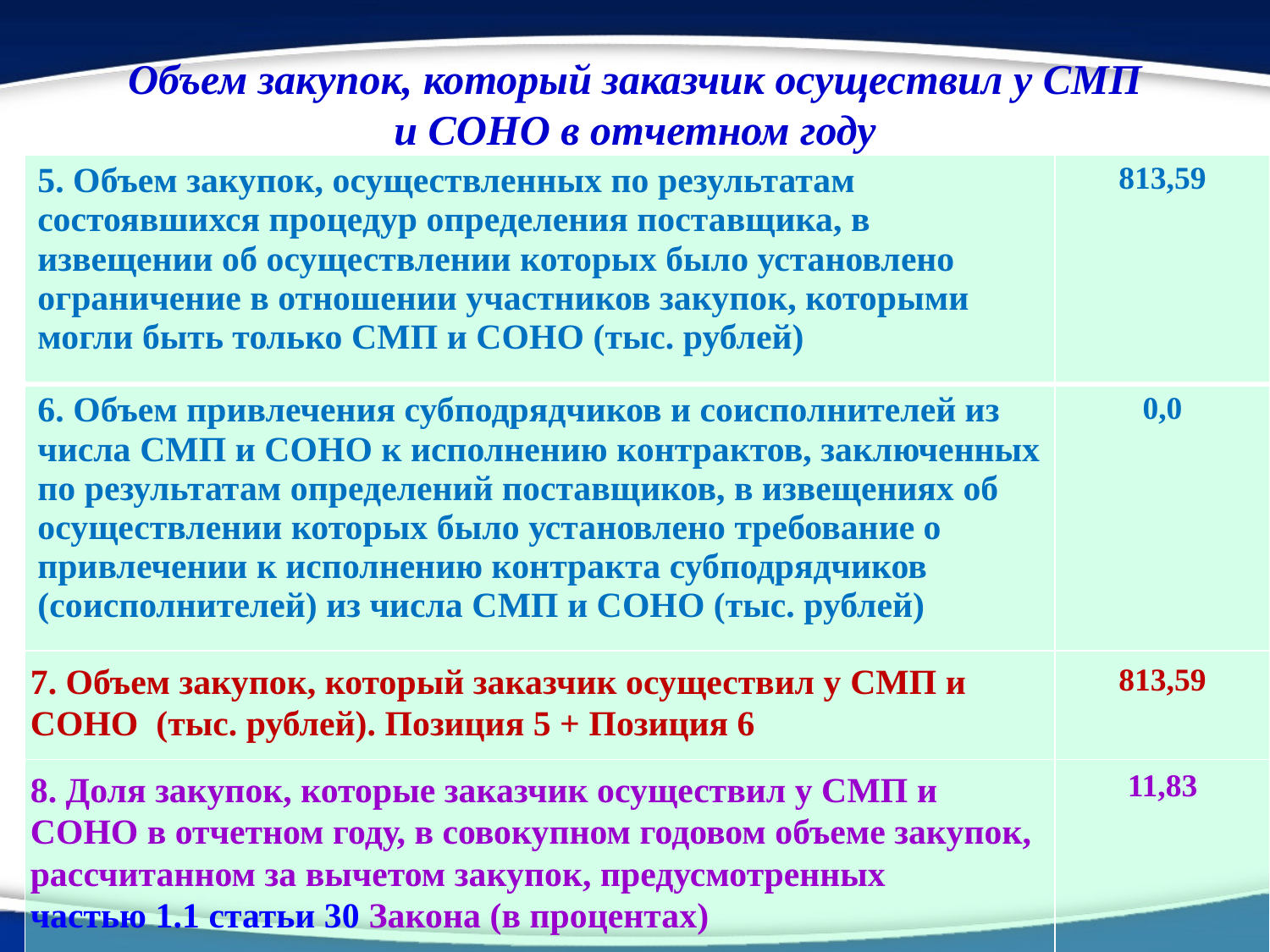

Объем закупок, который заказчик осуществил у СМП и СОНО в отчетном году
| 5. Объем закупок, осуществленных по результатам состоявшихся процедур определения поставщика, в извещении об осуществлении которых было установлено ограничение в отношении участников закупок, которыми могли быть только СМП и СОНО (тыс. рублей) | 813,59 |
| --- | --- |
| 6. Объем привлечения субподрядчиков и соисполнителей из числа СМП и СОНО к исполнению контрактов, заключенных по результатам определений поставщиков, в извещениях об осуществлении которых было установлено требование о привлечении к исполнению контракта субподрядчиков (соисполнителей) из числа СМП и СОНО (тыс. рублей) | 0,0 |
| 7. Объем закупок, который заказчик осуществил у СМП и СОНО (тыс. рублей). Позиция 5 + Позиция 6 | 813,59 |
| 8. Доля закупок, которые заказчик осуществил у СМП и СОНО в отчетном году, в совокупном годовом объеме закупок, рассчитанном за вычетом закупок, предусмотренных частью 1.1 статьи 30 Закона (в процентах) | 11,83 |